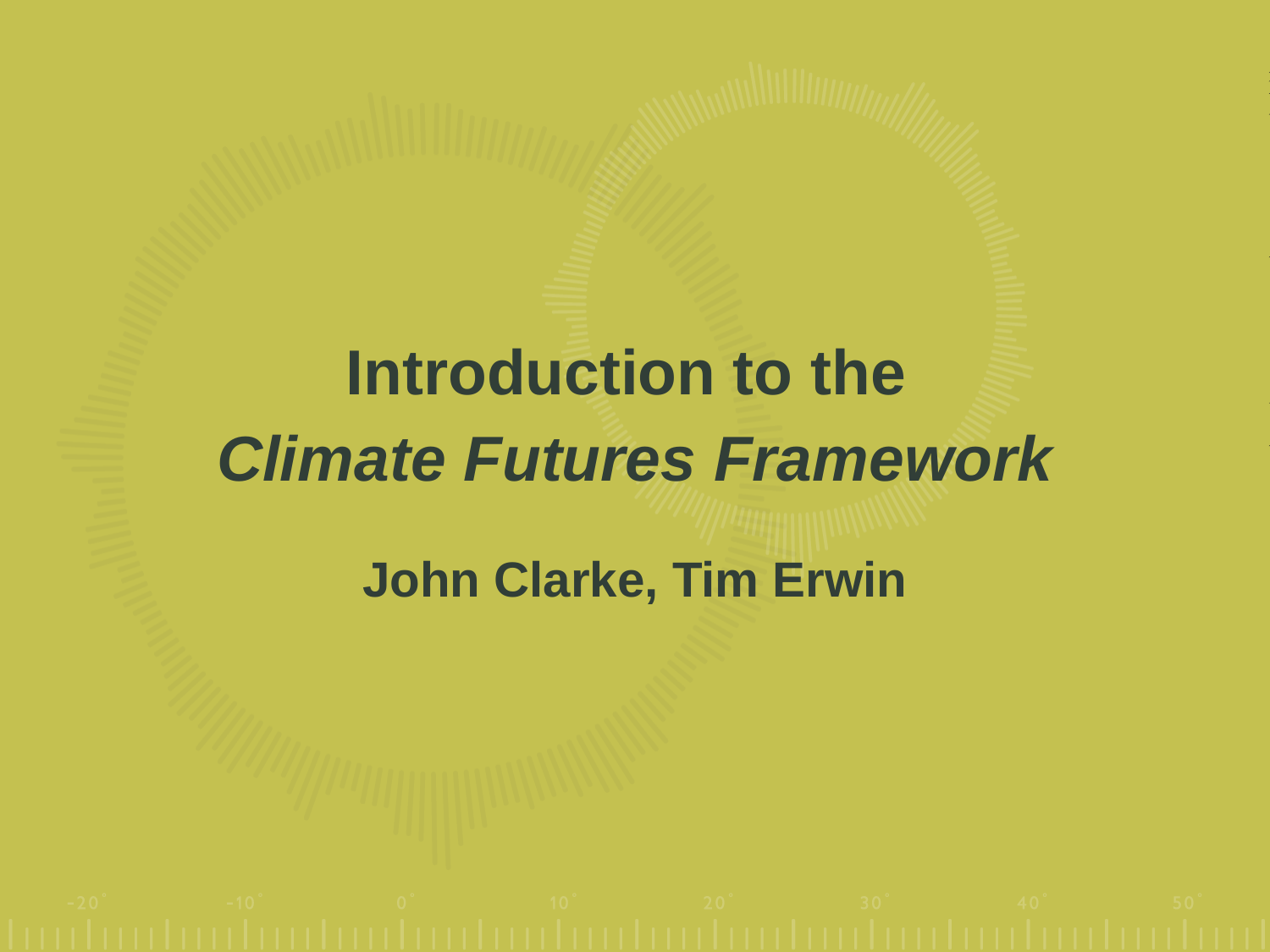

Introduction to the
Climate Futures Framework
John Clarke, Tim Erwin